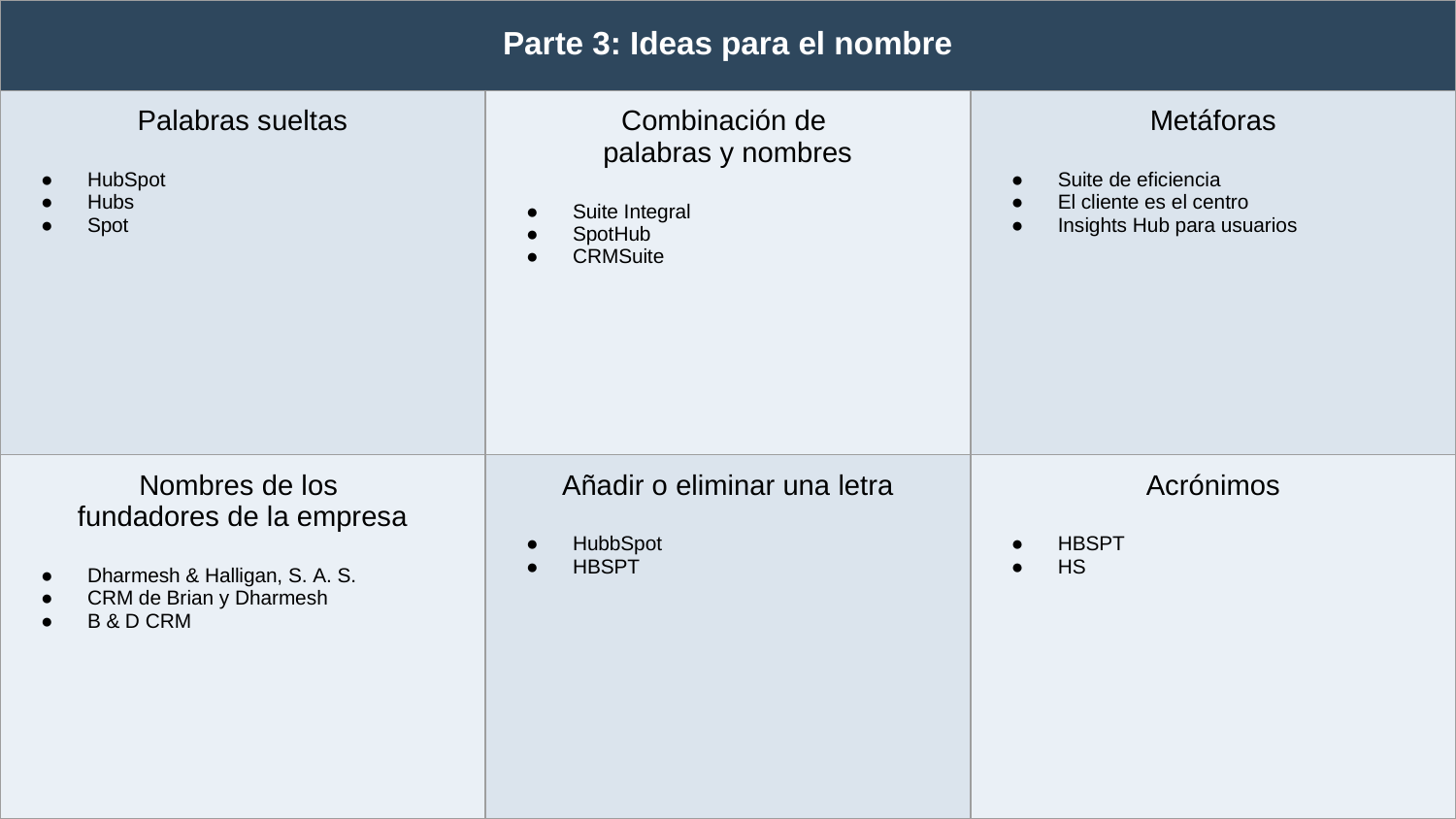

| Parte 3: Ideas para el nombre |  |  |
| --- | --- | --- |
| Palabras sueltas HubSpot Hubs Spot | Combinación de palabras y nombres Suite Integral SpotHub CRMSuite | Metáforas Suite de eficiencia El cliente es el centro Insights Hub para usuarios |
| Nombres de los fundadores de la empresa Dharmesh & Halligan, S. A. S. CRM de Brian y Dharmesh B & D CRM | Añadir o eliminar una letra HubbSpot HBSPT | Acrónimos HBSPT HS |